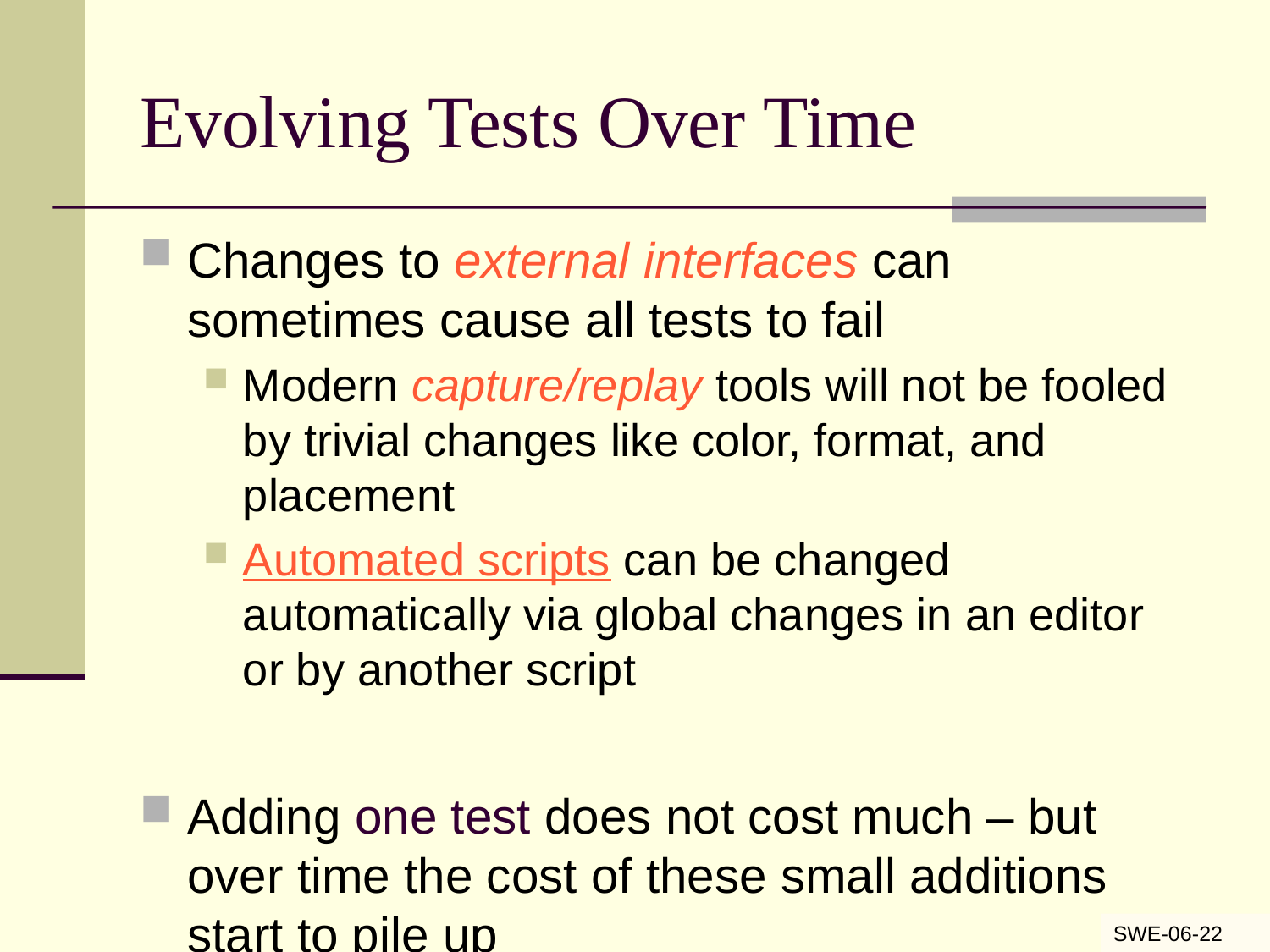

# Evolving Tests Over Time
Changes to external interfaces can sometimes cause all tests to fail
Modern capture/replay tools will not be fooled by trivial changes like color, format, and placement
Automated scripts can be changed automatically via global changes in an editor or by another script

Adding one test does not cost much – but over time the cost of these small additions start to pile up